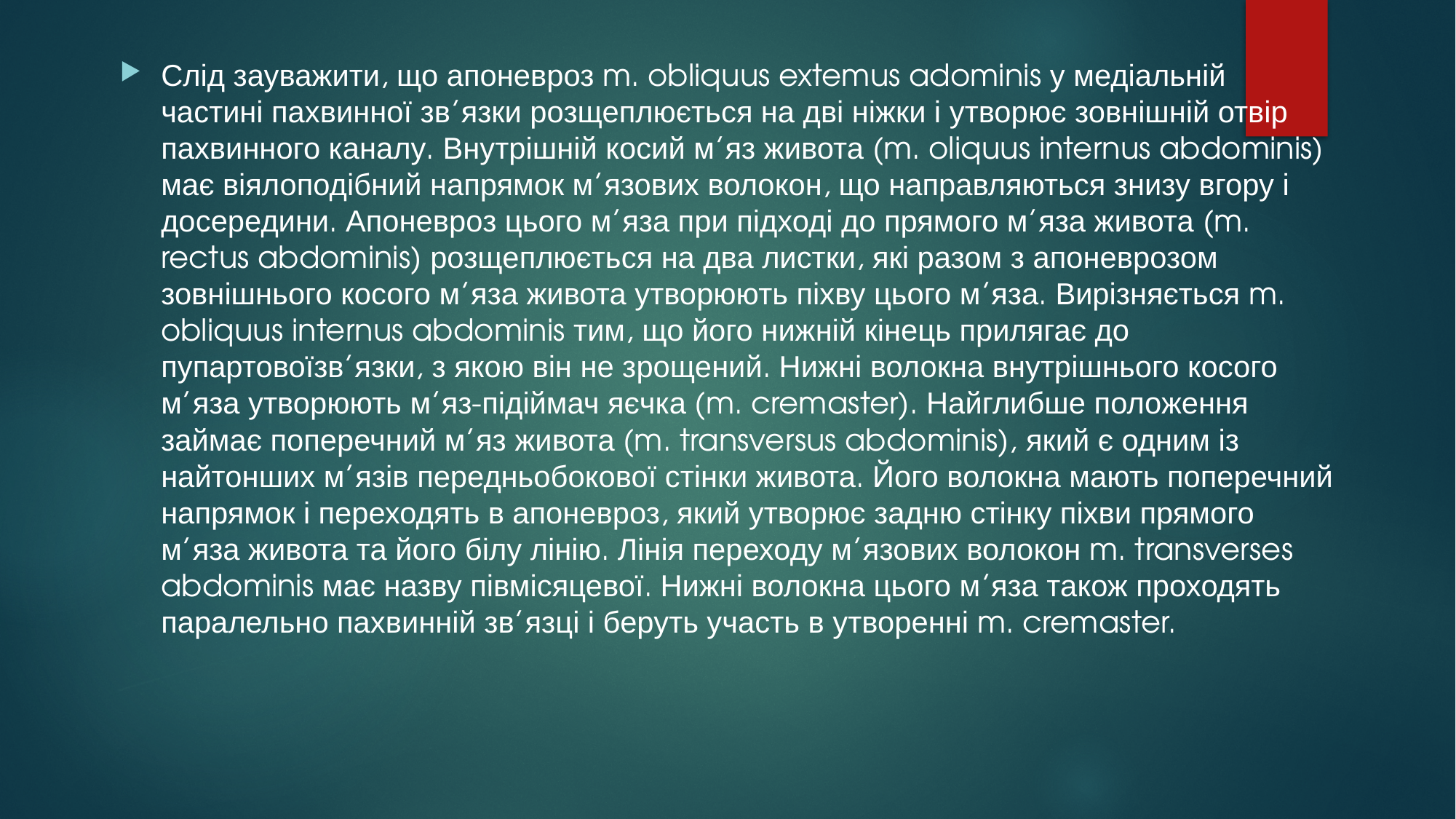

Слід зауважити, що апоневроз m. obliquus extemus adominis у медіальній частині пахвинної зв’язки розщеплюється на дві ніжки і утворює зовнішній отвір пахвинного каналу. Внутрішній косий м’яз живота (m. oliquus internus abdominis) має віялоподібний напрямок м’язових волокон, що направляються знизу вгору і досередини. Апоневроз цього м’яза при підході до прямого м’яза живота (m. rectus abdominis) розщеплюється на два листки, які разом з апоневрозом зовнішнього косого м’яза живота утворюють піхву цього м’яза. Вирізняється m. obliquus internus abdominis тим, що його нижній кінець прилягає до пупартовоїзв’язки, з якою він не зрощений. Нижні волокна внутрішнього косого м’яза утворюють м’яз-підіймач яєчка (m. cremaster). Найглибше положення займає поперечний м’яз живота (m. transversus abdominis), який є одним із найтонших м’язів передньобокової стінки живота. Його волокна мають поперечний напрямок і переходять в апоневроз, який утворює задню стінку піхви прямого м’яза живота та його білу лінію. Лінія переходу м’язових волокон m. transverses abdominis має назву півмісяцевої. Нижні волокна цього м’яза також проходять паралельно пахвинній зв’язці і беруть участь в утворенні m. cremaster.